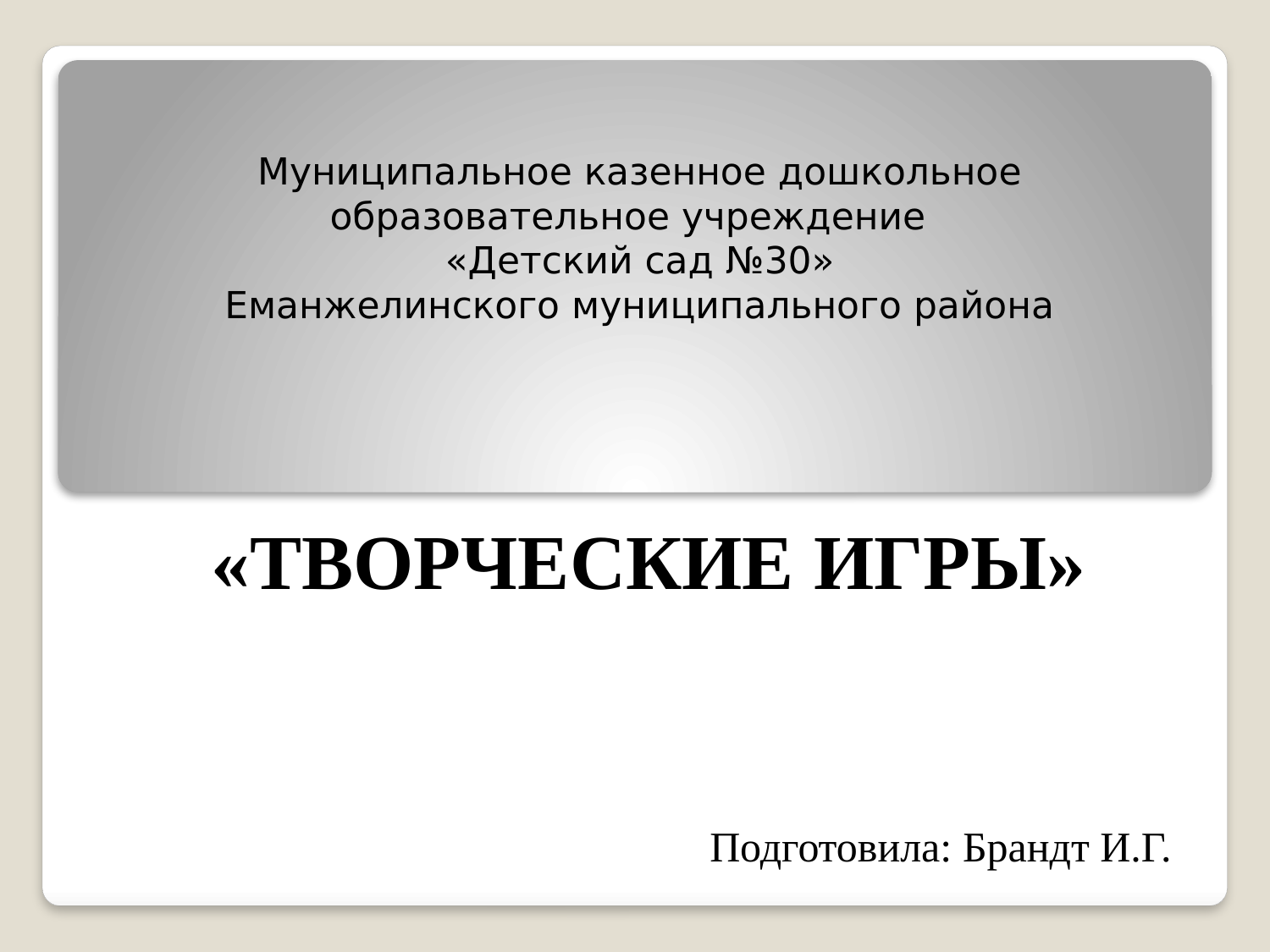

# Муниципальное казенное дошкольное образовательное учреждение «Детский сад №30» Еманжелинского муниципального района
«ТВОРЧЕСКИЕ ИГРЫ»

Подготовила: Брандт И.Г.